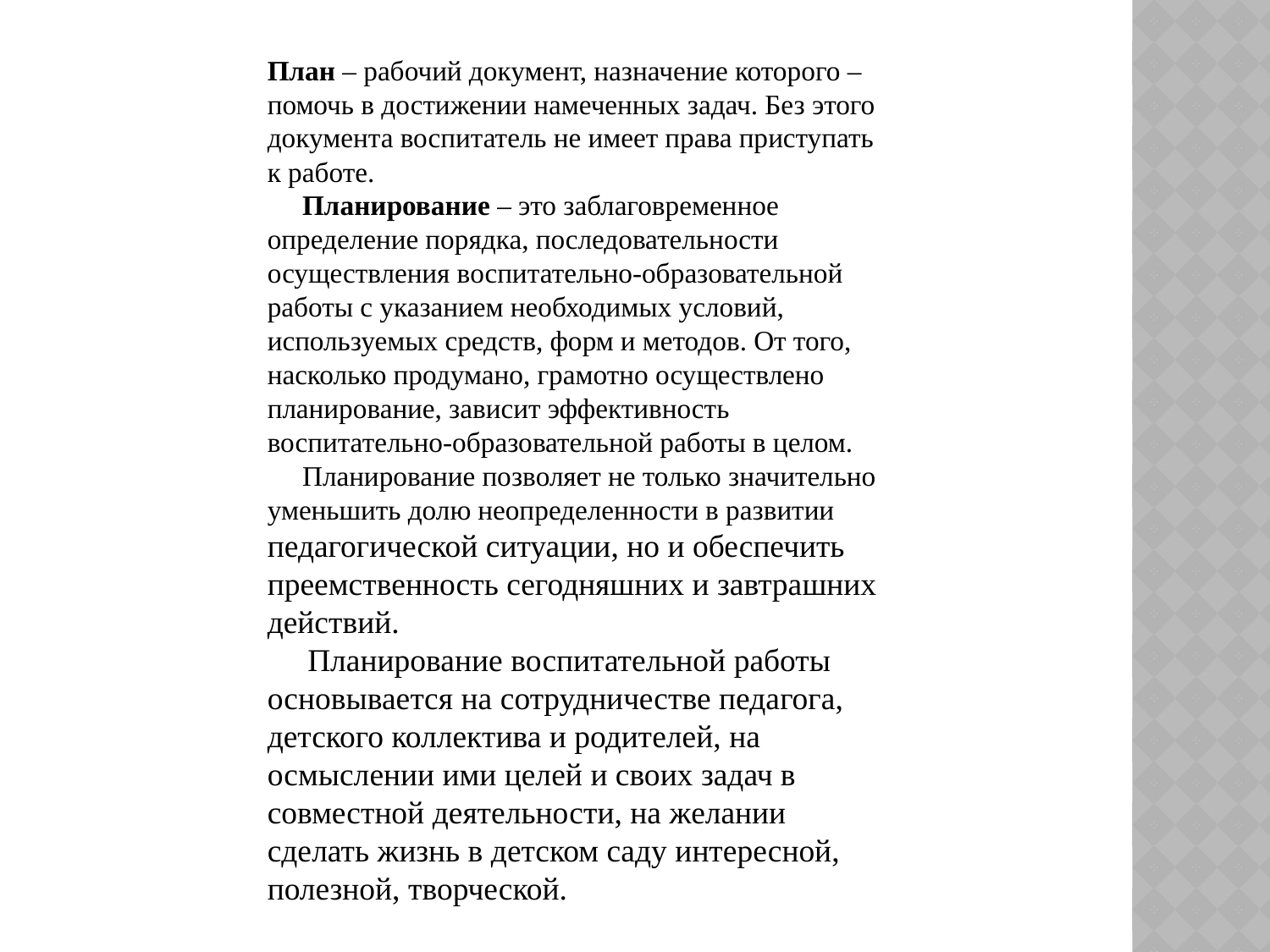

План – рабочий документ, назначение которого – помочь в достижении намеченных задач. Без этого документа воспитатель не имеет права приступать к работе.
     Планирование – это заблаговременное определение порядка, последовательности осуществления воспитательно-образовательной работы с указанием необходимых условий, используемых средств, форм и методов. От того, насколько продумано, грамотно осуществлено планирование, зависит эффективность воспитательно-образовательной работы в целом.
     Планирование позволяет не только значительно уменьшить долю неопределенности в развитии педагогической ситуации, но и обеспечить преемственность сегодняшних и завтрашних действий.
     Планирование воспитательной работы основывается на сотрудничестве педагога, детского коллектива и родителей, на осмыслении ими целей и своих задач в совместной деятельности, на желании сделать жизнь в детском саду интересной, полезной, творческой.